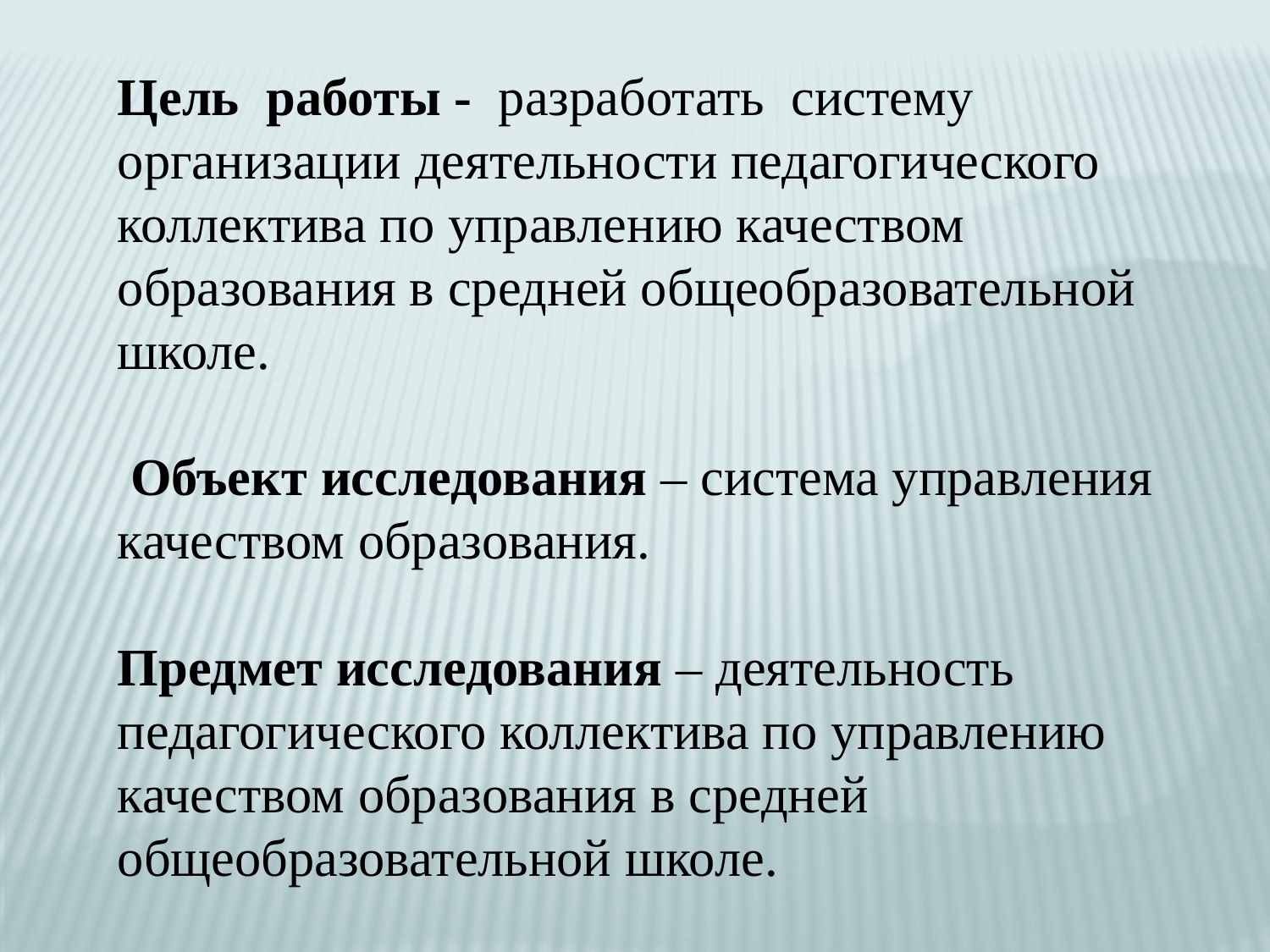

Цель  работы -  разработать  систему организации деятельности педагогического коллектива по управлению качеством образования в средней общеобразовательной школе.

 Объект исследования – система управления качеством образования.

Предмет исследования – деятельность педагогического коллектива по управлению качеством образования в средней общеобразовательной школе.